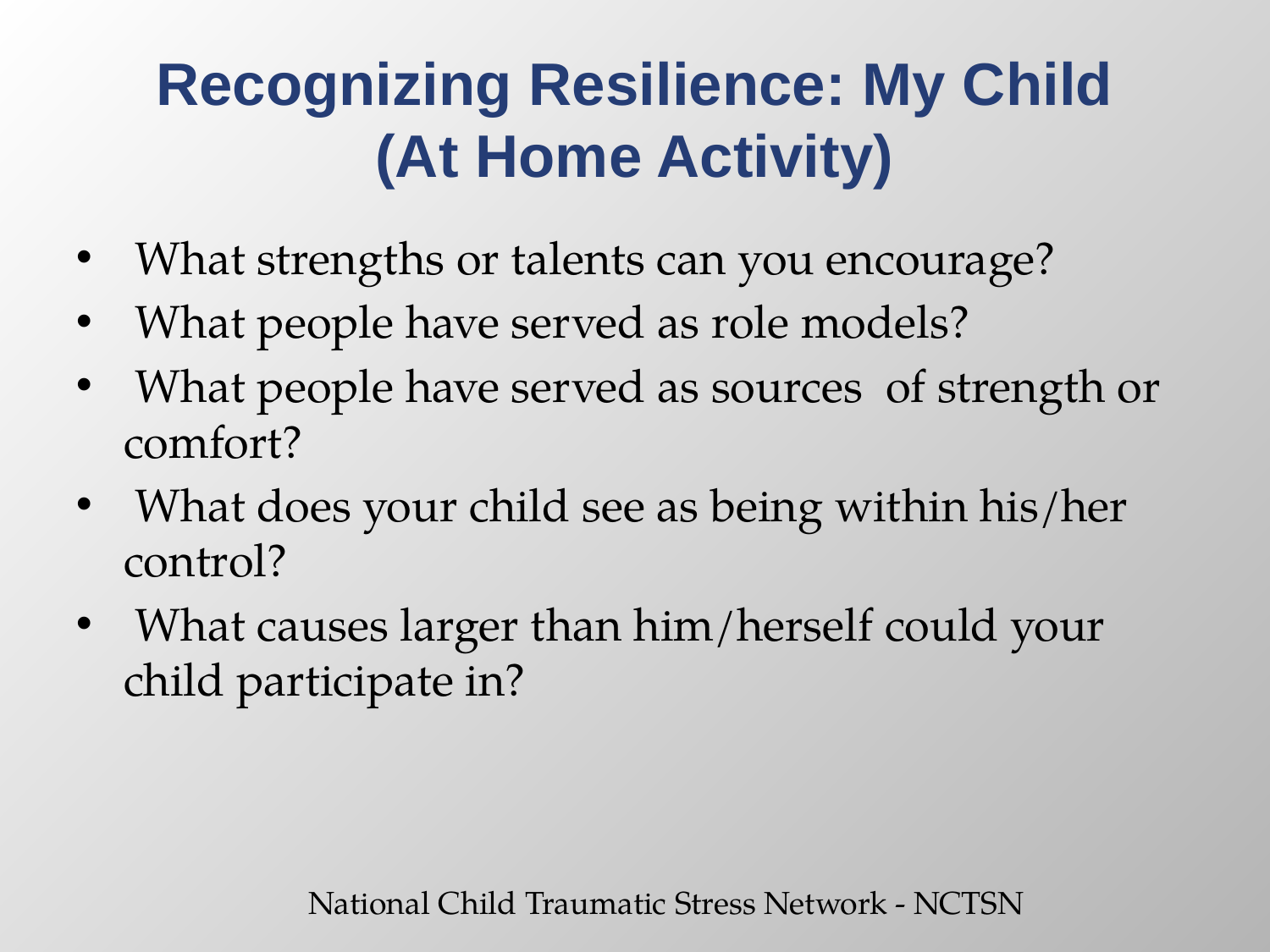

# Recognizing Resilience: My Child (At Home Activity)
 What strengths or talents can you encourage?
 What people have served as role models?
 What people have served as sources  of strength or comfort?
 What does your child see as being within his/her control?
 What causes larger than him/herself could your child participate in?
National Child Traumatic Stress Network - NCTSN